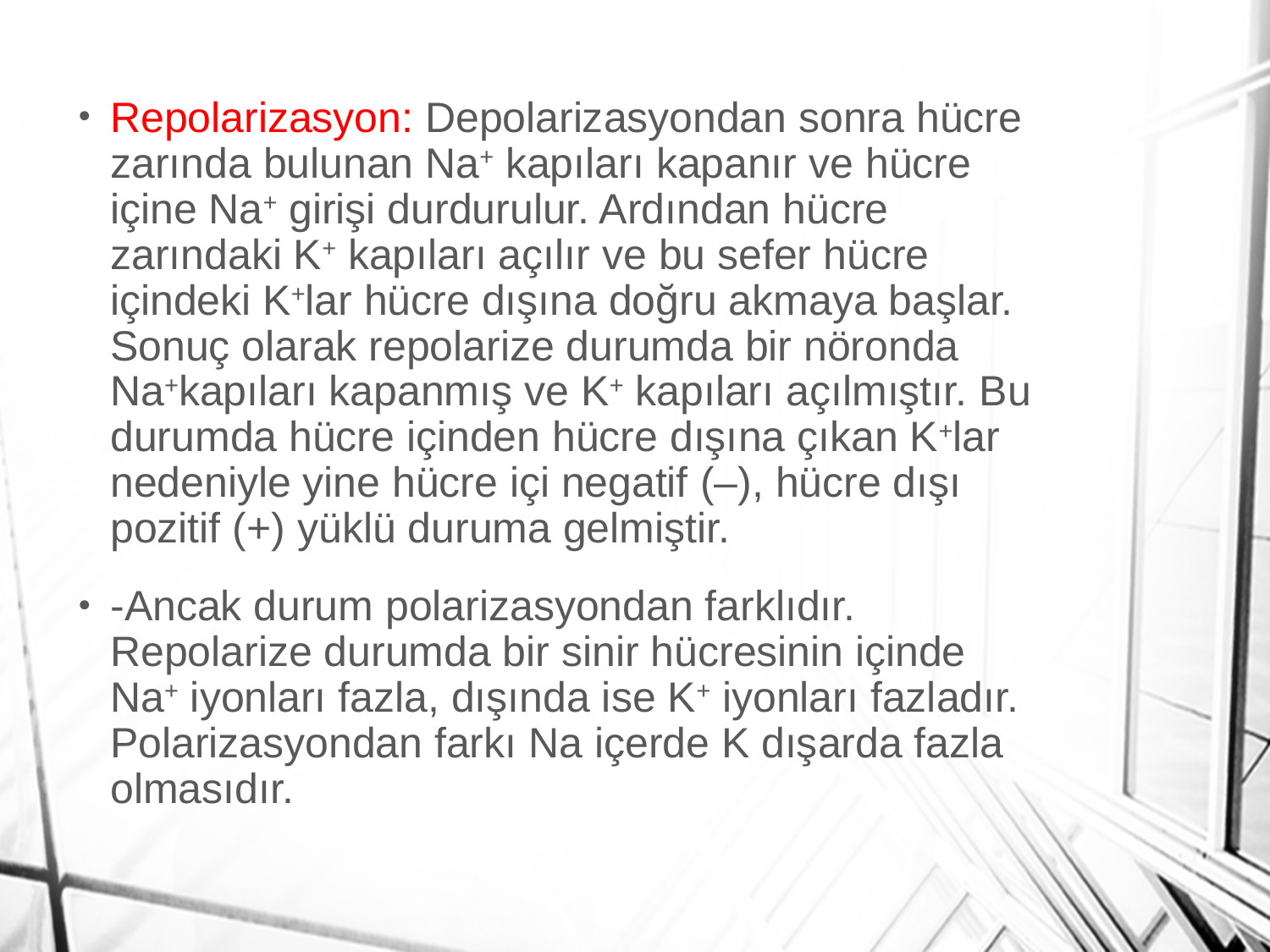

Repolarizasyon: Depolarizasyondan sonra hücre zarında bulunan Na+ kapıları kapanır ve hücre içine Na+ girişi durdurulur. Ardından hücre zarındaki K+ kapıları açılır ve bu sefer hücre içindeki K+lar hücre dışına doğru akmaya başlar. Sonuç olarak repolarize durumda bir nöronda Na+kapıları kapanmış ve K+ kapıları açılmıştır. Bu durumda hücre içinden hücre dışına çıkan K+lar nedeniyle yine hücre içi negatif (–), hücre dışı pozitif (+) yüklü duruma gelmiştir.
-Ancak durum polarizasyondan farklıdır. Repolarize durumda bir sinir hücresinin içinde Na+ iyonları fazla, dışında ise K+ iyonları fazladır. Polarizasyondan farkı Na içerde K dışarda fazla olmasıdır.